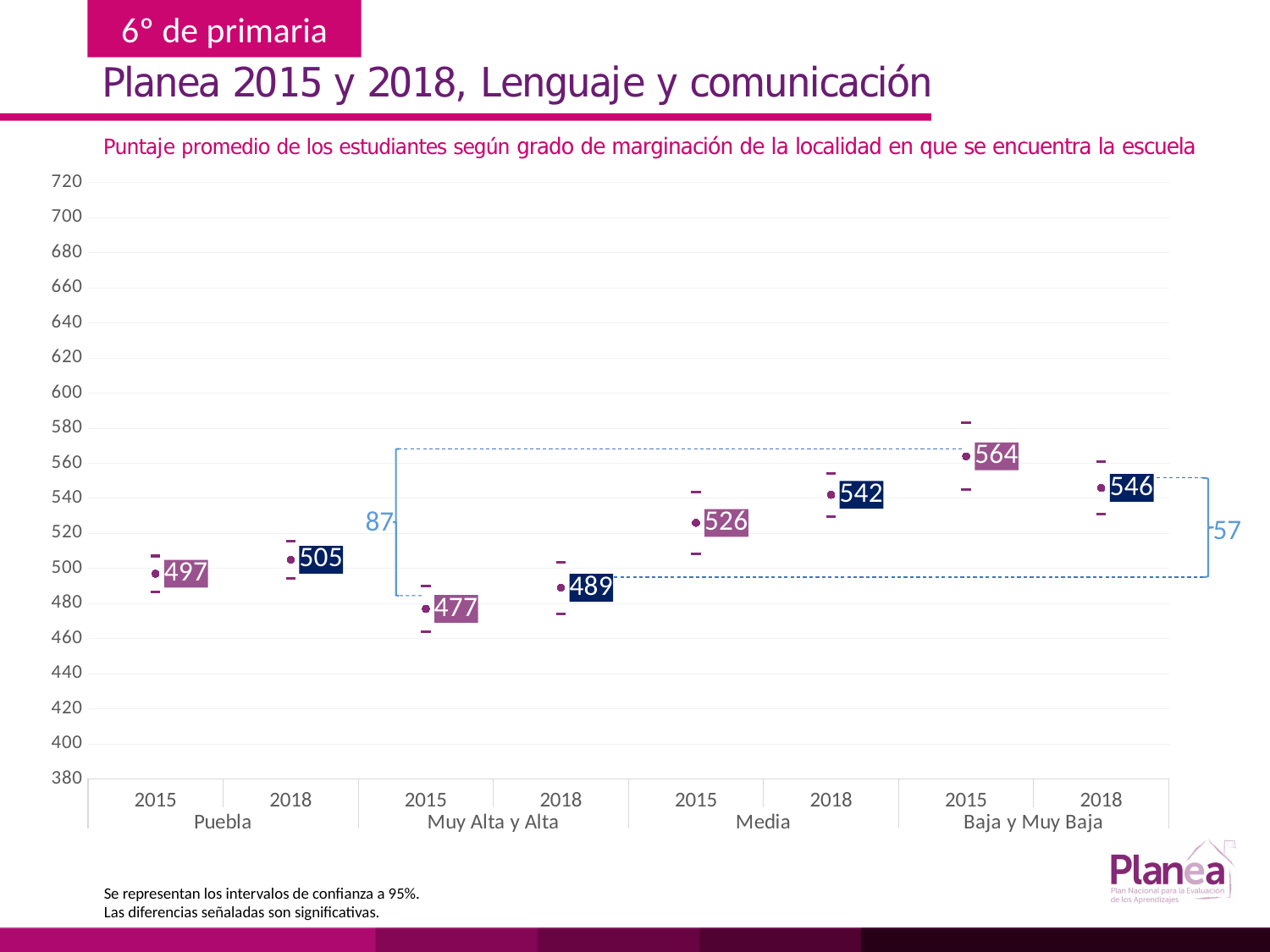

Planea 2015 y 2018, Lenguaje y comunicación

Puntaje promedio de los estudiantes según grado de marginación de la localidad en que se encuentra la escuela

### Chart

| Category |  |  |  |
|---|---|---|---|
| 2015 | 486.851 | 507.149 | 497.0 |
| 2018 | 494.254 | 515.746 | 505.0 |
| 2015 | 463.866 | 490.134 | 477.0 |
| 2018 | 474.274 | 503.726 | 489.0 |
| 2015 | 508.488 | 543.512 | 526.0 |
| 2018 | 529.662 | 554.338 | 542.0 |
| 2015 | 544.896 | 583.104 | 564.0 |
| 2018 | 531.075 | 560.925 | 546.0 |
87

57
Se representan los intervalos de confianza a 95%.
Las diferencias señaladas son significativas.